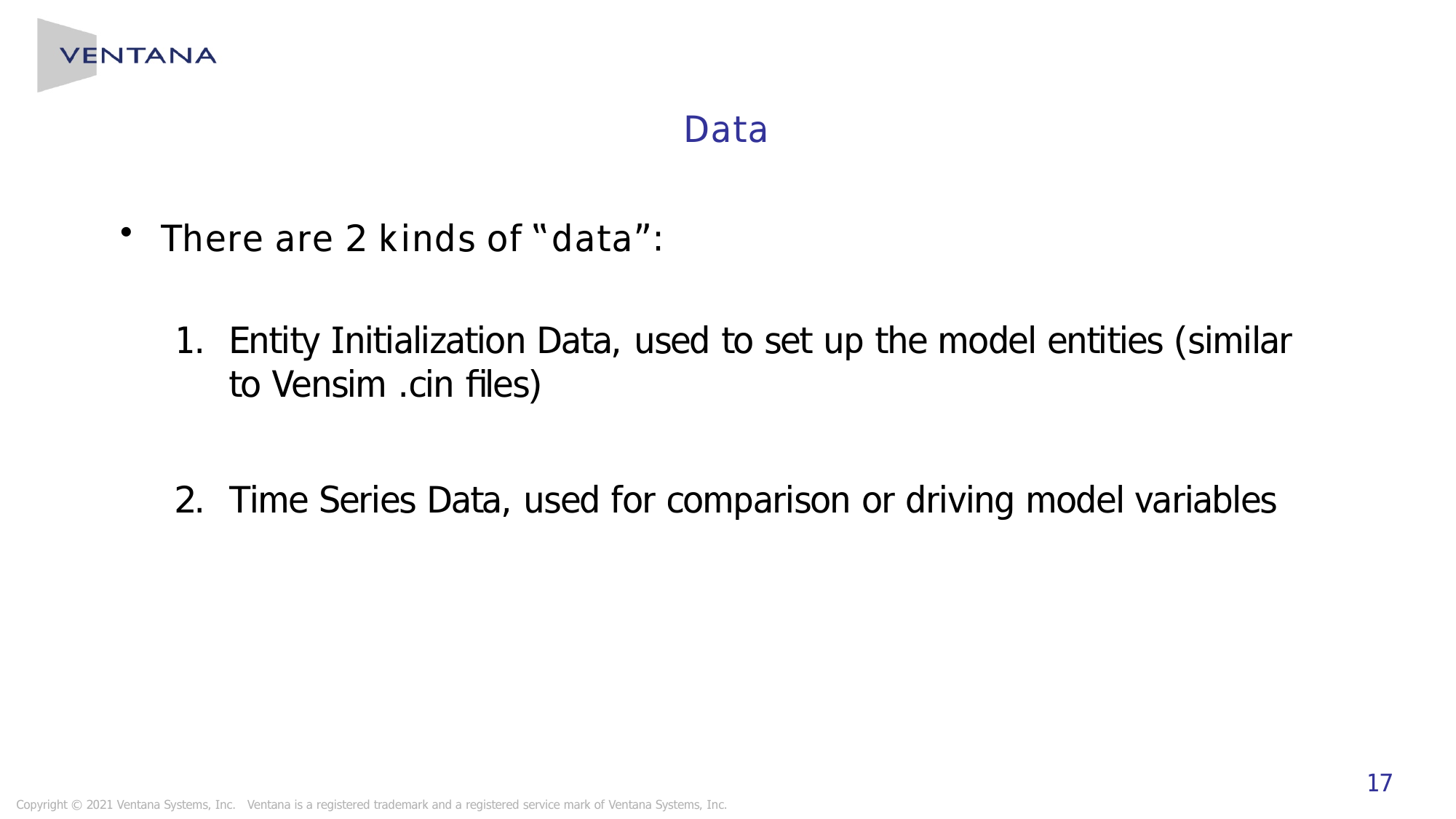

# Data
There are 2 kinds of “data”:

Entity Initialization Data, used to set up the model entities (similar to Vensim .cin files)

Time Series Data, used for comparison or driving model variables